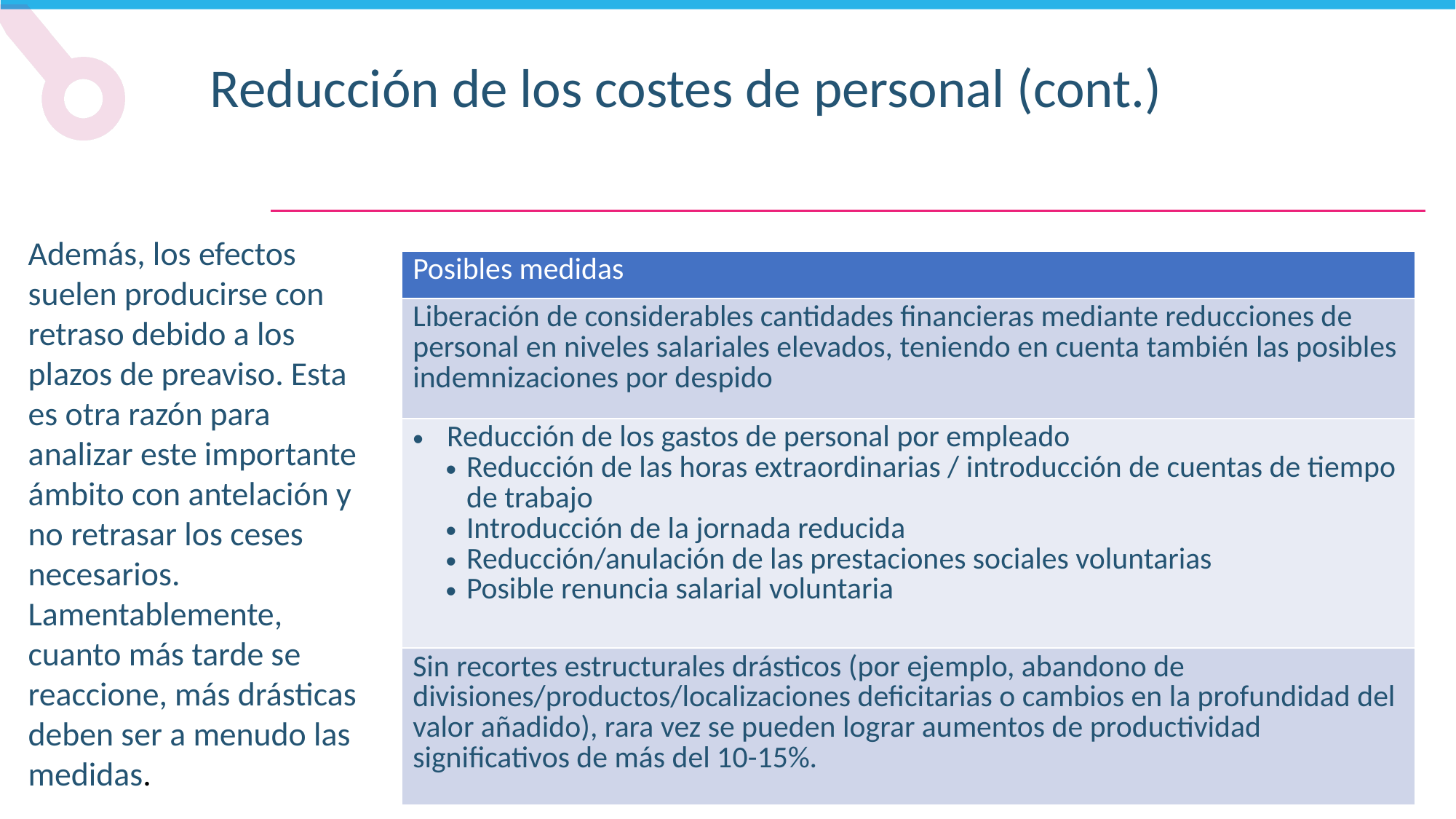

Reducción de los costes de personal (cont.)
Además, los efectos suelen producirse con retraso debido a los plazos de preaviso. Esta es otra razón para analizar este importante ámbito con antelación y no retrasar los ceses necesarios. Lamentablemente, cuanto más tarde se reaccione, más drásticas deben ser a menudo las medidas.
| Posibles medidas |
| --- |
| Liberación de considerables cantidades financieras mediante reducciones de personal en niveles salariales elevados, teniendo en cuenta también las posibles indemnizaciones por despido |
| Reducción de los gastos de personal por empleado Reducción de las horas extraordinarias / introducción de cuentas de tiempo de trabajo Introducción de la jornada reducida Reducción/anulación de las prestaciones sociales voluntarias Posible renuncia salarial voluntaria |
| Sin recortes estructurales drásticos (por ejemplo, abandono de divisiones/productos/localizaciones deficitarias o cambios en la profundidad del valor añadido), rara vez se pueden lograr aumentos de productividad significativos de más del 10-15%. |